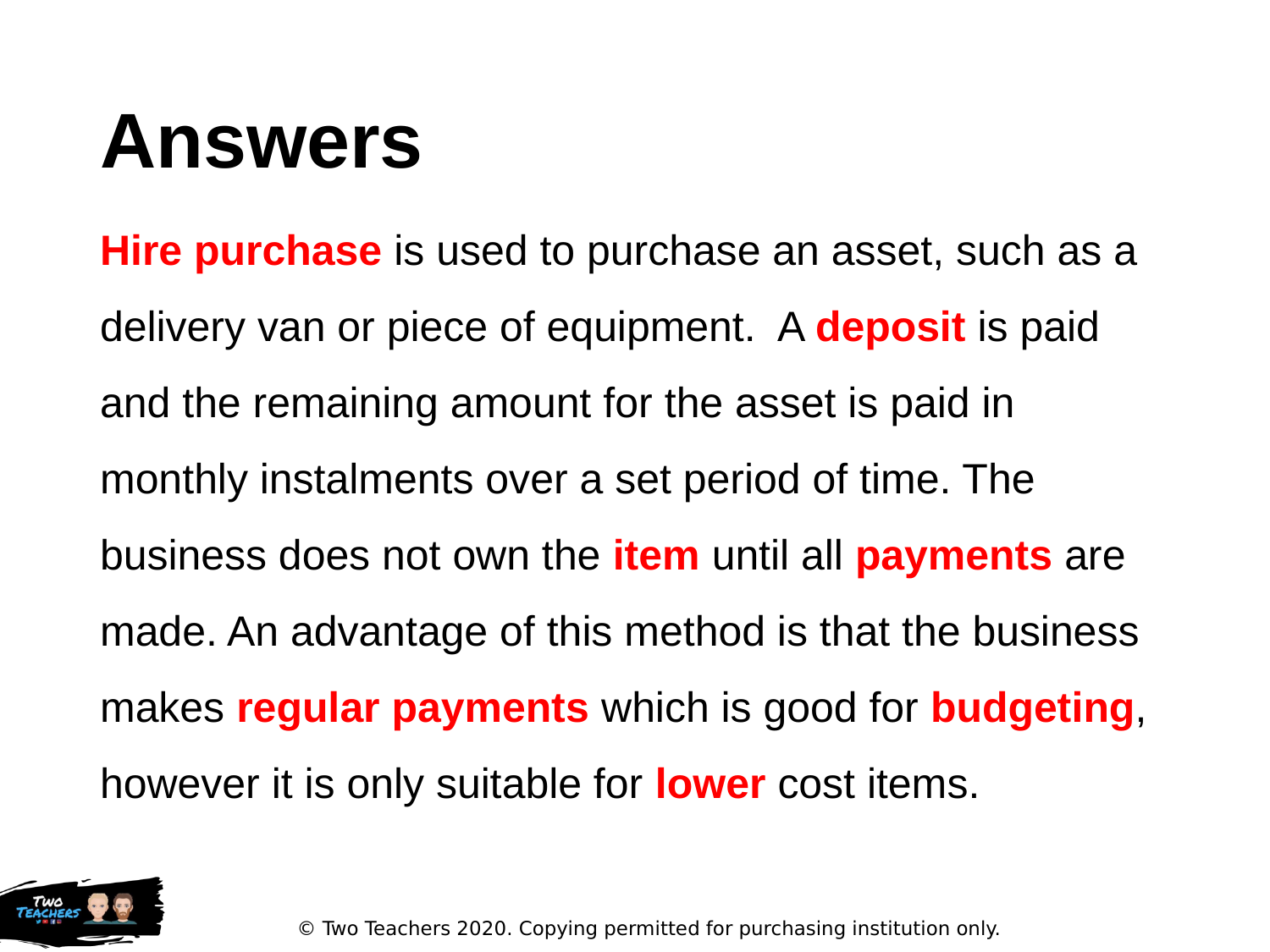

# Answers
Hire purchase is used to purchase an asset, such as a delivery van or piece of equipment.  A deposit is paid and the remaining amount for the asset is paid in monthly instalments over a set period of time. The business does not own the item until all payments are made. An advantage of this method is that the business makes regular payments which is good for budgeting, however it is only suitable for lower cost items.